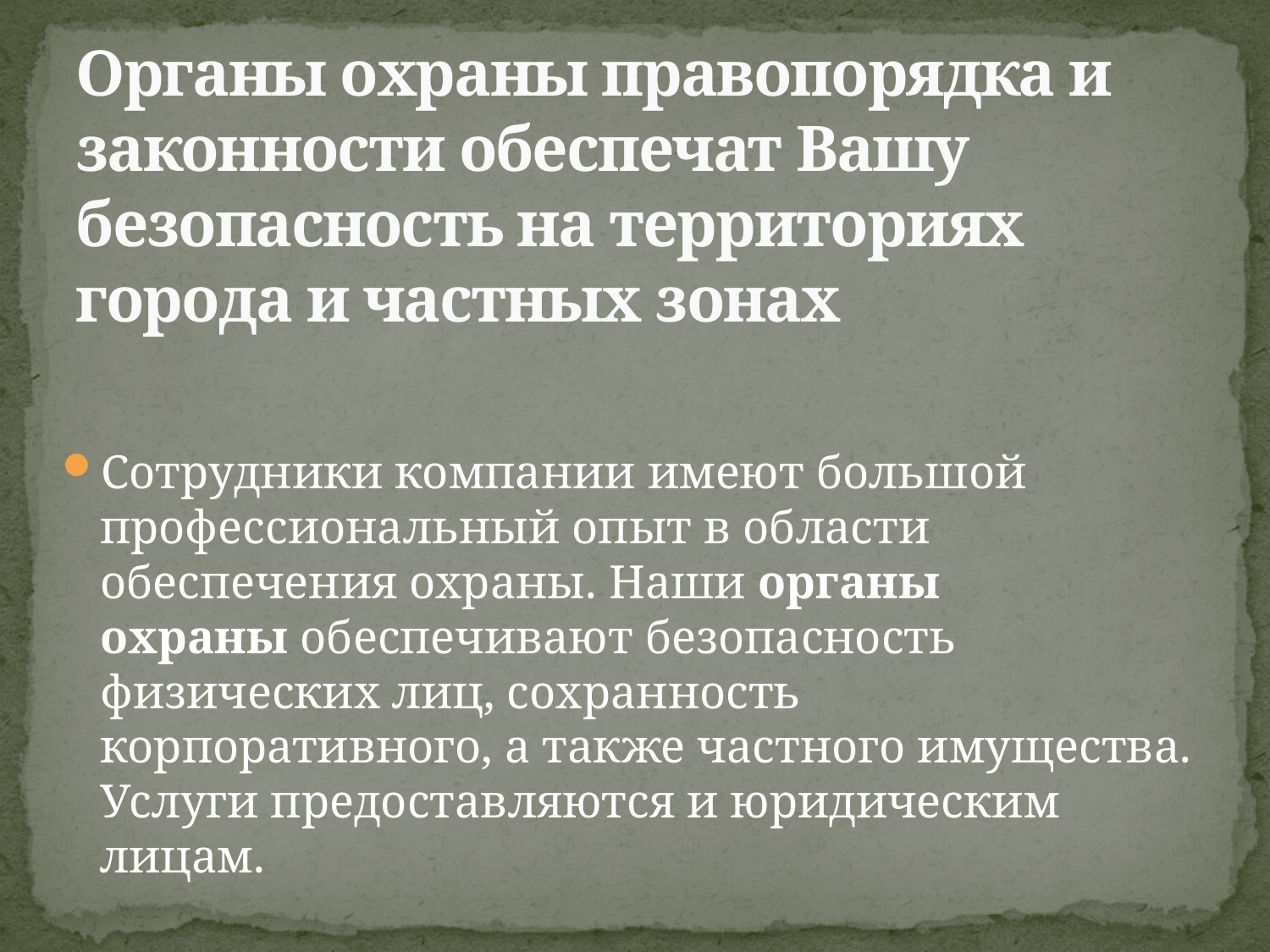

# Органы охраны правопорядка и законности обеспечат Вашу безопасность на территориях города и частных зонах
Сотрудники компании имеют большой профессиональный опыт в области обеспечения охраны. Наши органы охраны обеспечивают безопасность физических лиц, сохранность корпоративного, а также частного имущества. Услуги предоставляются и юридическим лицам.